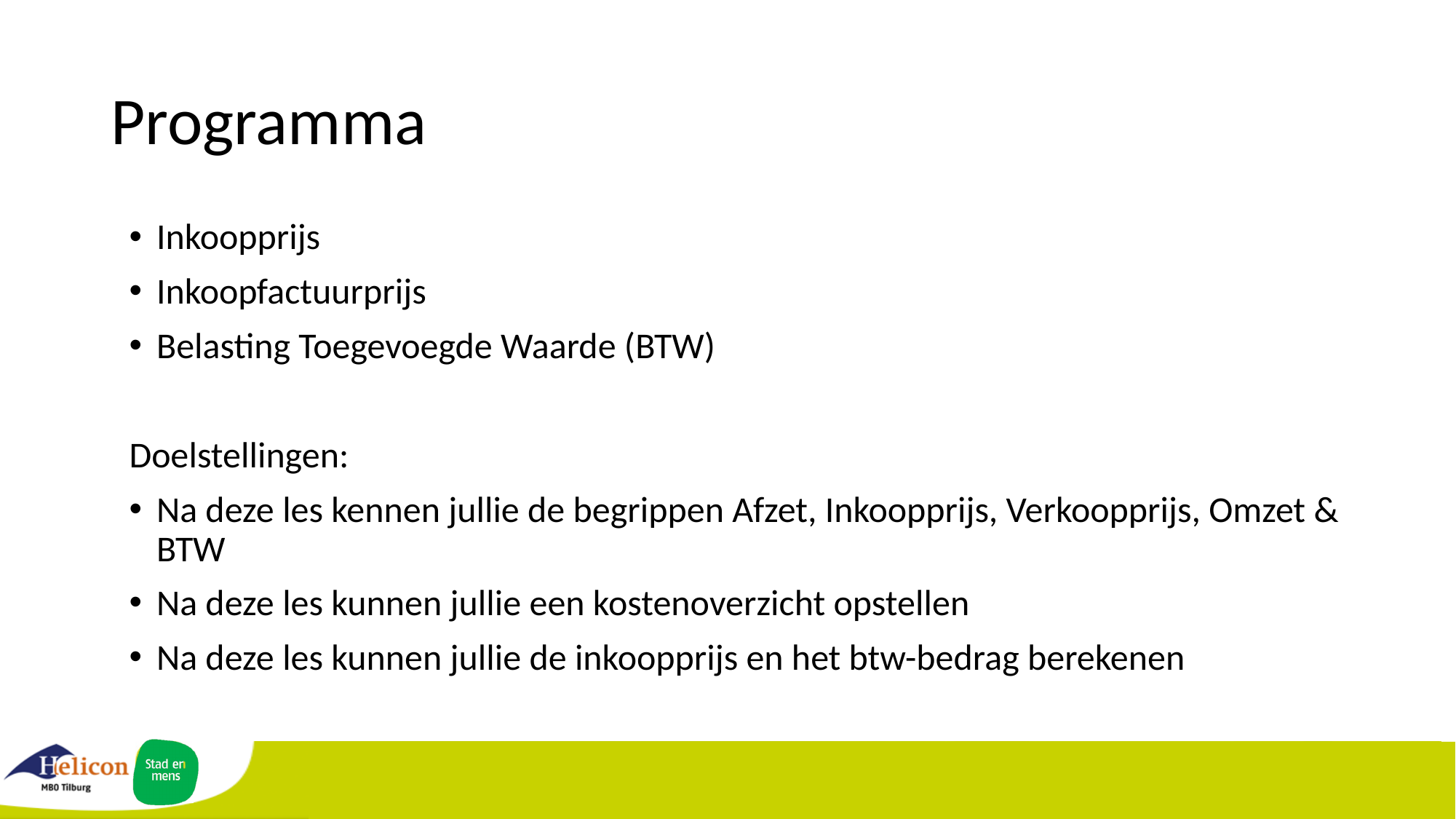

# Programma
Inkoopprijs
Inkoopfactuurprijs
Belasting Toegevoegde Waarde (BTW)

Doelstellingen:
Na deze les kennen jullie de begrippen Afzet, Inkoopprijs, Verkoopprijs, Omzet & BTW
Na deze les kunnen jullie een kostenoverzicht opstellen
Na deze les kunnen jullie de inkoopprijs en het btw-bedrag berekenen